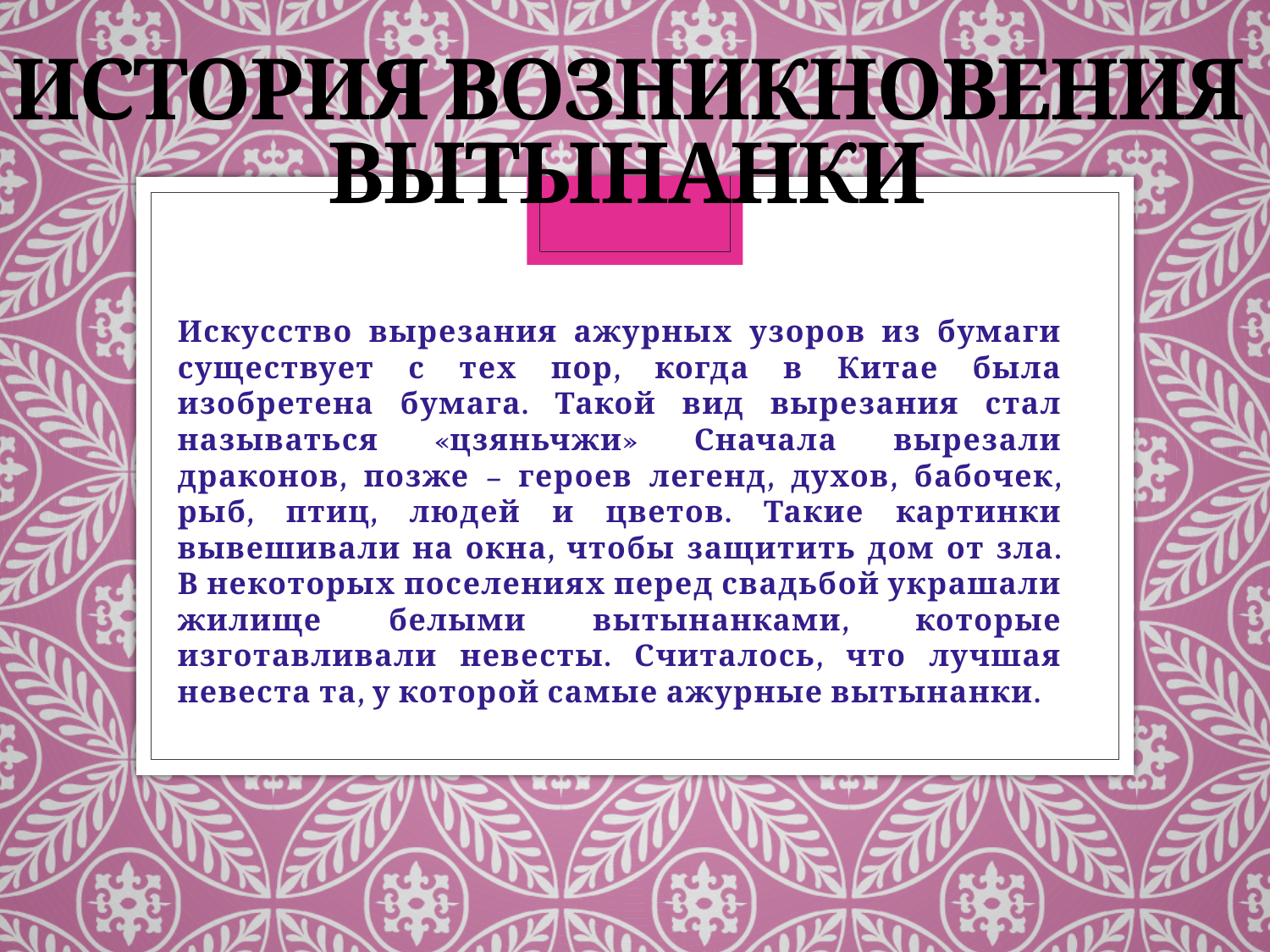

# История возникновения вытынанки
Искусство вырезания ажурных узоров из бумаги существует с тех пор, когда в Китае была изобретена бумага. Такой вид вырезания стал называться «цзяньчжи» Сначала вырезали драконов, позже – героев легенд, духов, бабочек, рыб, птиц, людей и цветов. Такие картинки вывешивали на окна, чтобы защитить дом от зла. В некоторых поселениях перед свадьбой украшали жилище белыми вытынанками, которые изготавливали невесты. Считалось, что лучшая невеста та, у которой самые ажурные вытынанки.